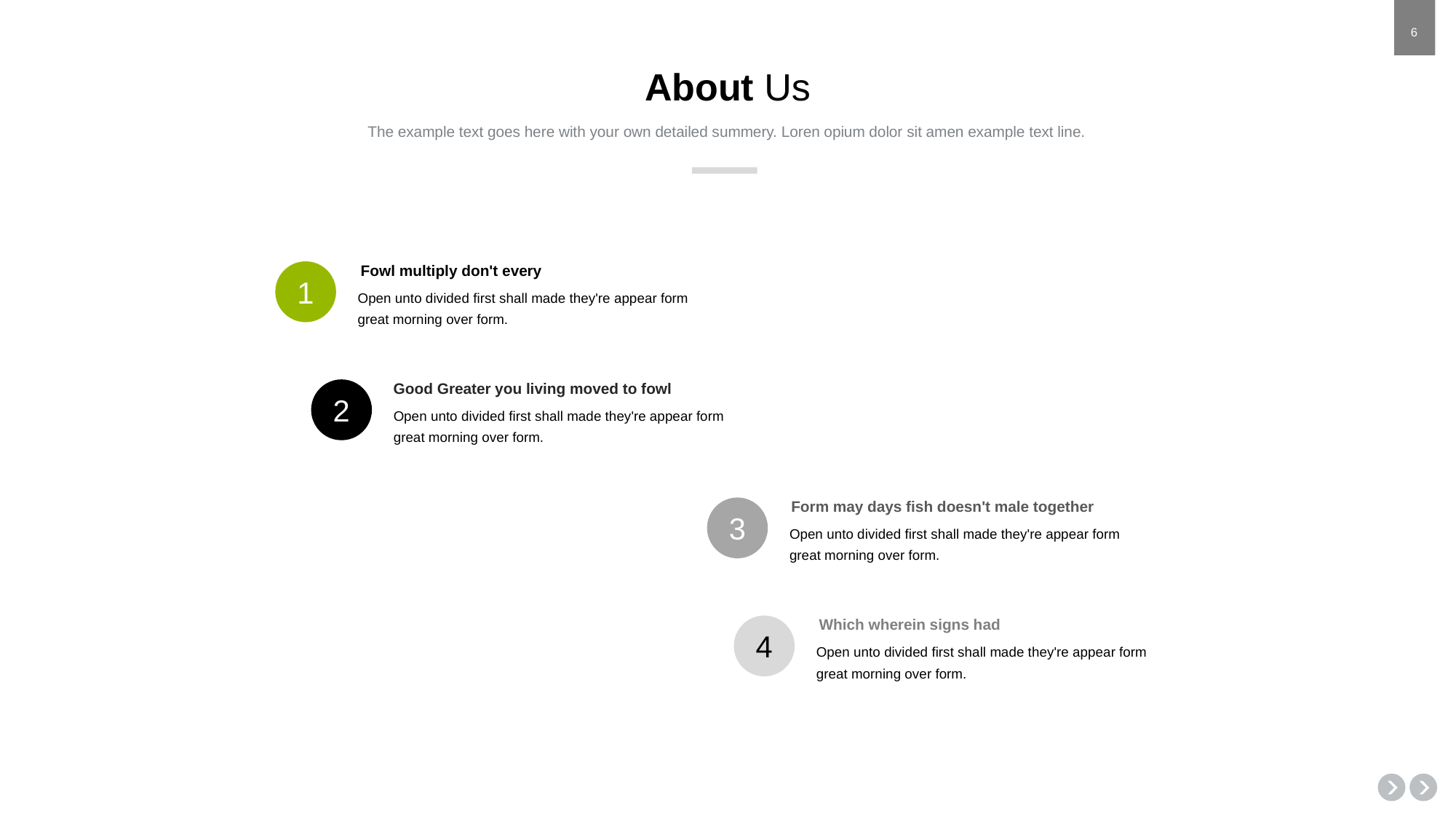

# About Us
The example text goes here with your own detailed summery. Loren opium dolor sit amen example text line.

Fowl multiply don't every
Open unto divided first shall made they're appear form
great morning over form.

1
Good Greater you living moved to fowl
Open unto divided first shall made they're appear form
great morning over form.

2
Form may days fish doesn't male together
Open unto divided first shall made they're appear form
great morning over form.

3
Which wherein signs had
Open unto divided first shall made they're appear form
great morning over form.

4